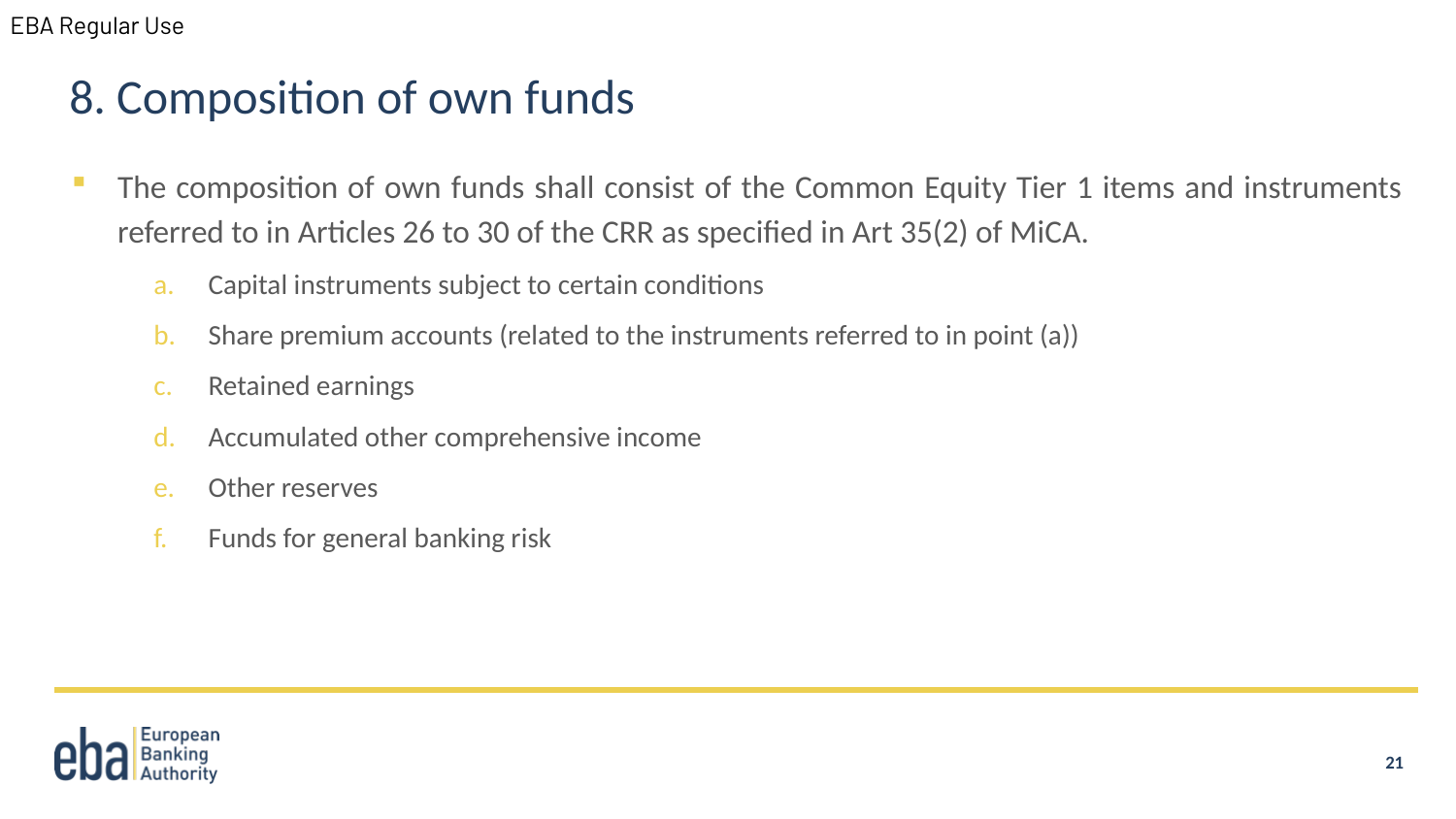

# 8. Composition of own funds
The composition of own funds shall consist of the Common Equity Tier 1 items and instruments referred to in Articles 26 to 30 of the CRR as specified in Art 35(2) of MiCA.
Capital instruments subject to certain conditions
Share premium accounts (related to the instruments referred to in point (a))
Retained earnings
Accumulated other comprehensive income
Other reserves
Funds for general banking risk
21